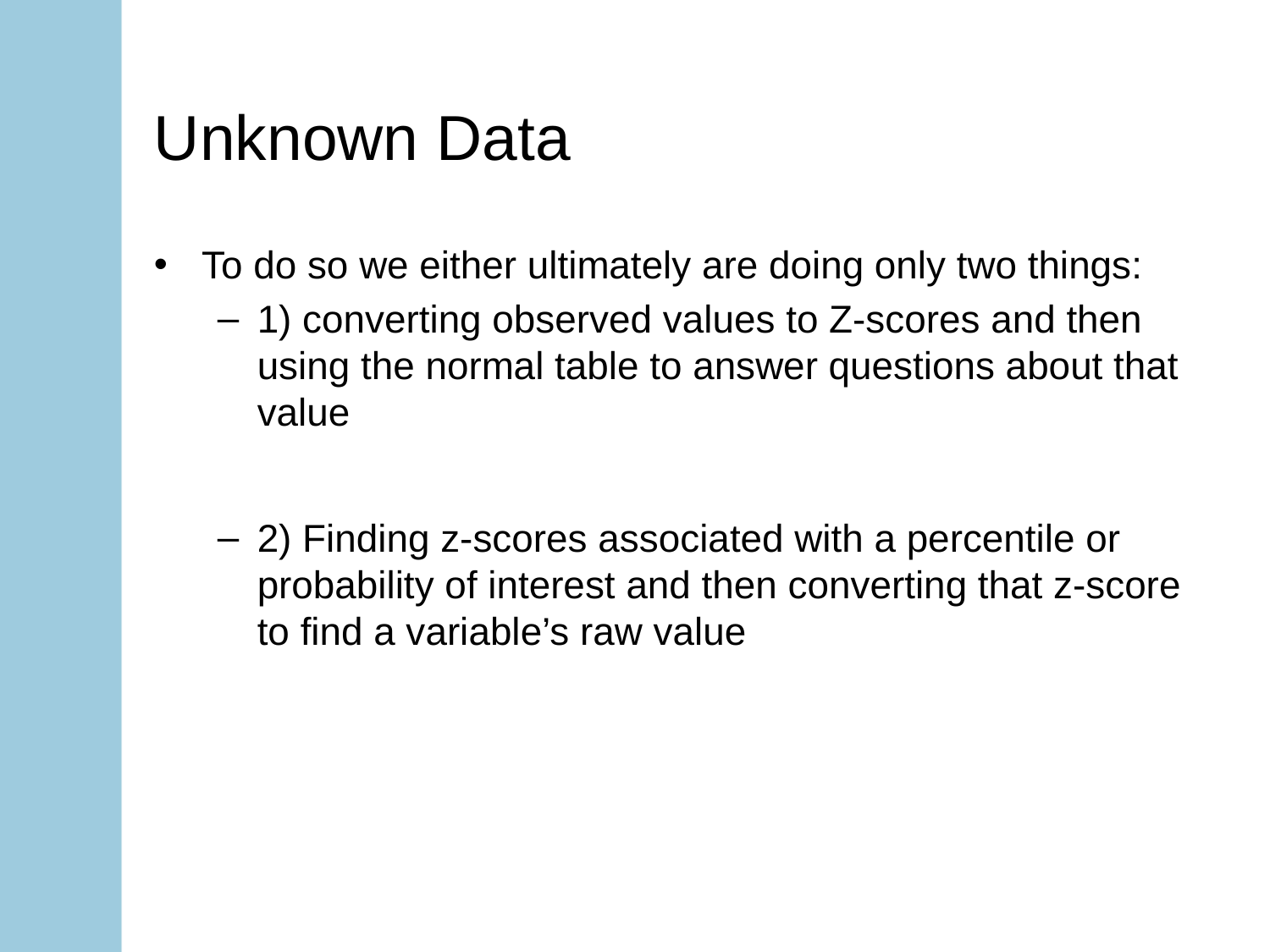

# Unknown Data
To do so we either ultimately are doing only two things:
1) converting observed values to Z-scores and then using the normal table to answer questions about that value

2) Finding z-scores associated with a percentile or probability of interest and then converting that z-score to find a variable’s raw value